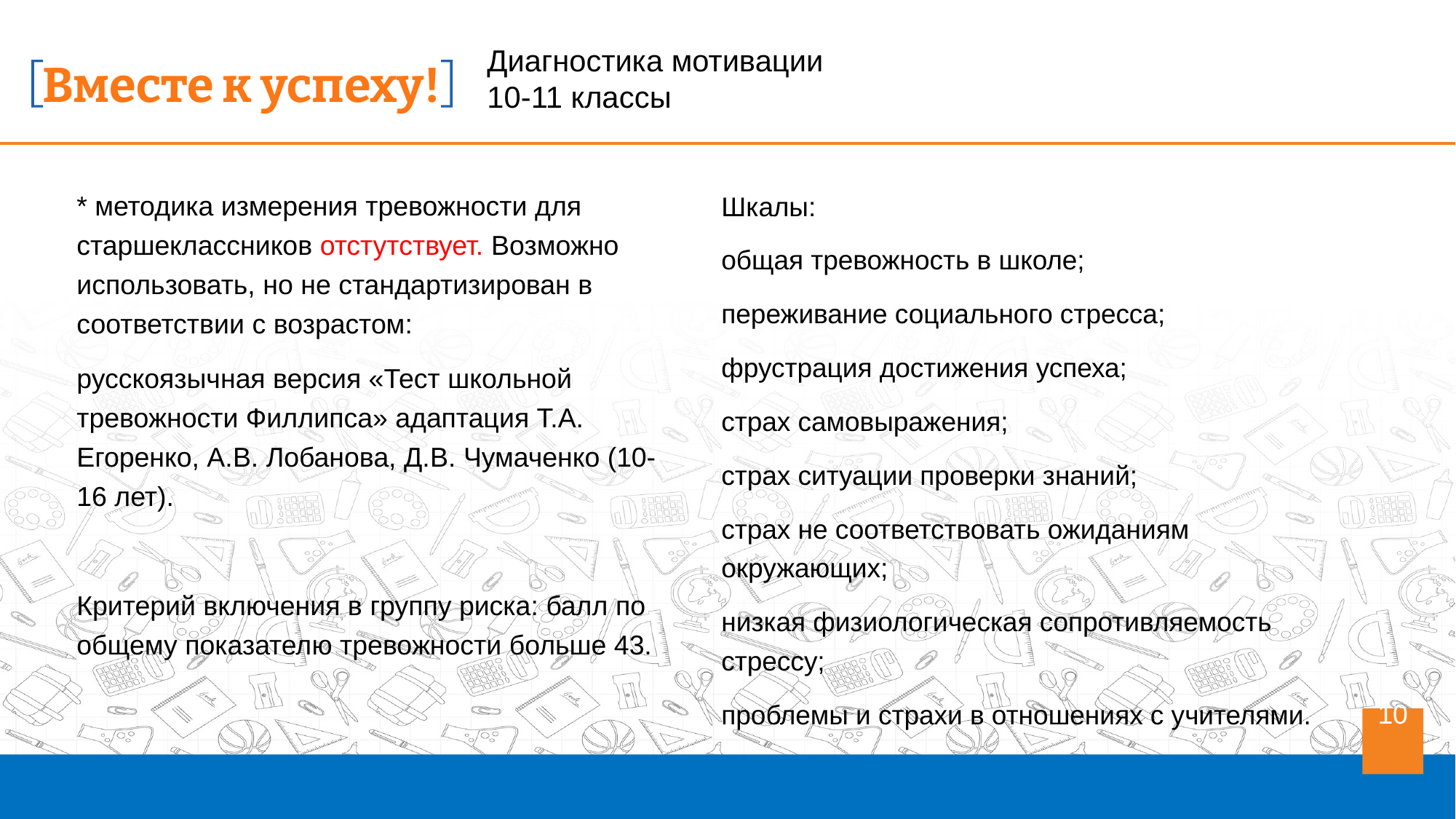

Диагностика мотивации
10-11 классы
* методика измерения тревожности для старшеклассников отстутствует. Возможно использовать, но не стандартизирован в соответствии с возрастом:
русскоязычная версия «Тест школьной тревожности Филлипса» адаптация Т.А. Егоренко, А.В. Лобанова, Д.В. Чумаченко (10-16 лет).

Критерий включения в группу риска: балл по общему показателю тревожности больше 43.

Шкалы:
общая тревожность в школе;
переживание социального стресса;
фрустрация достижения успеха;
страх самовыражения;
страх ситуации проверки знаний;
страх не соответствовать ожиданиям окружающих;
низкая физиологическая сопротивляемость стрессу;
проблемы и страхи в отношениях с учителями.